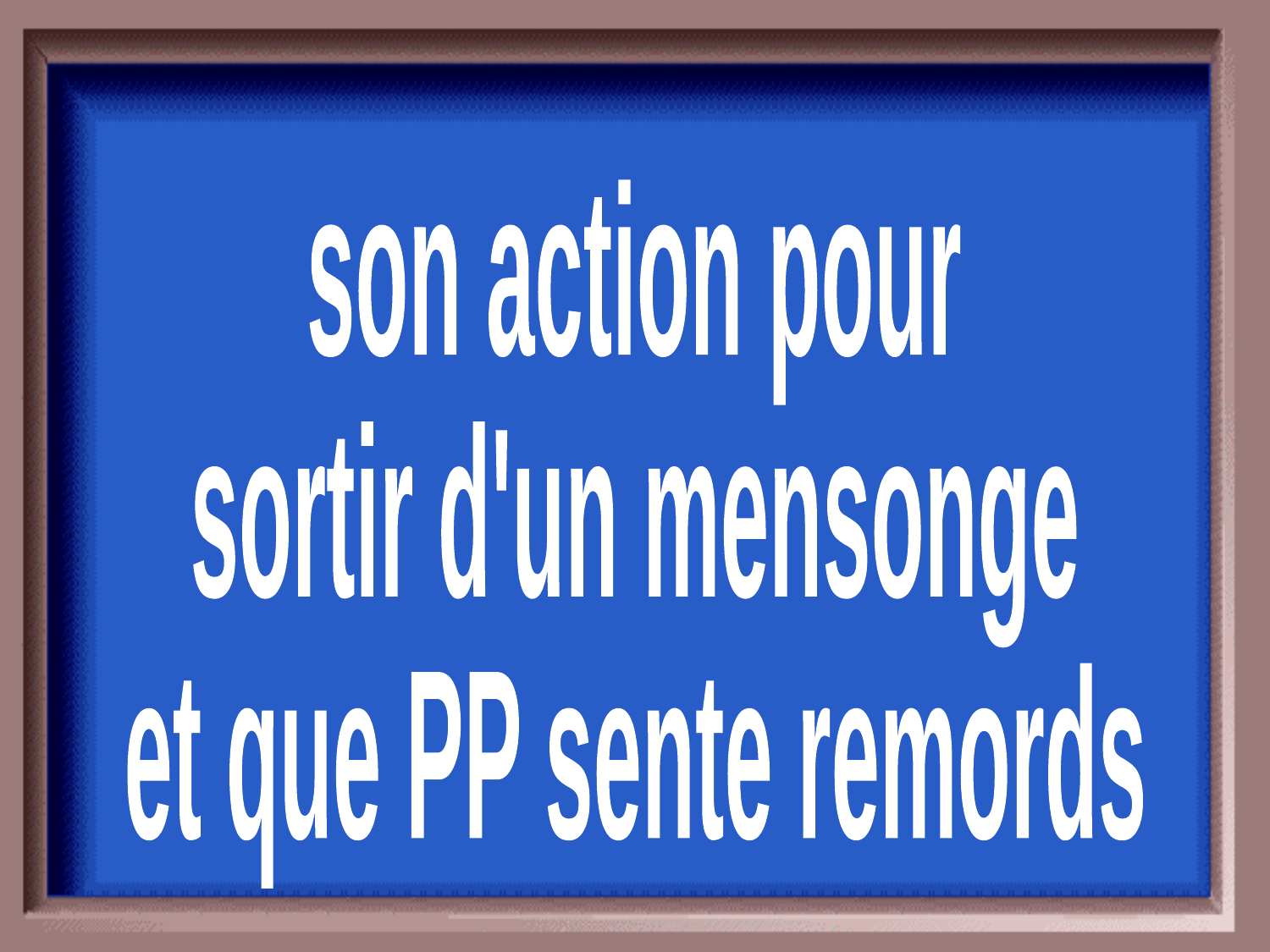

son action pour
sortir d'un mensonge
et que PP sente remords